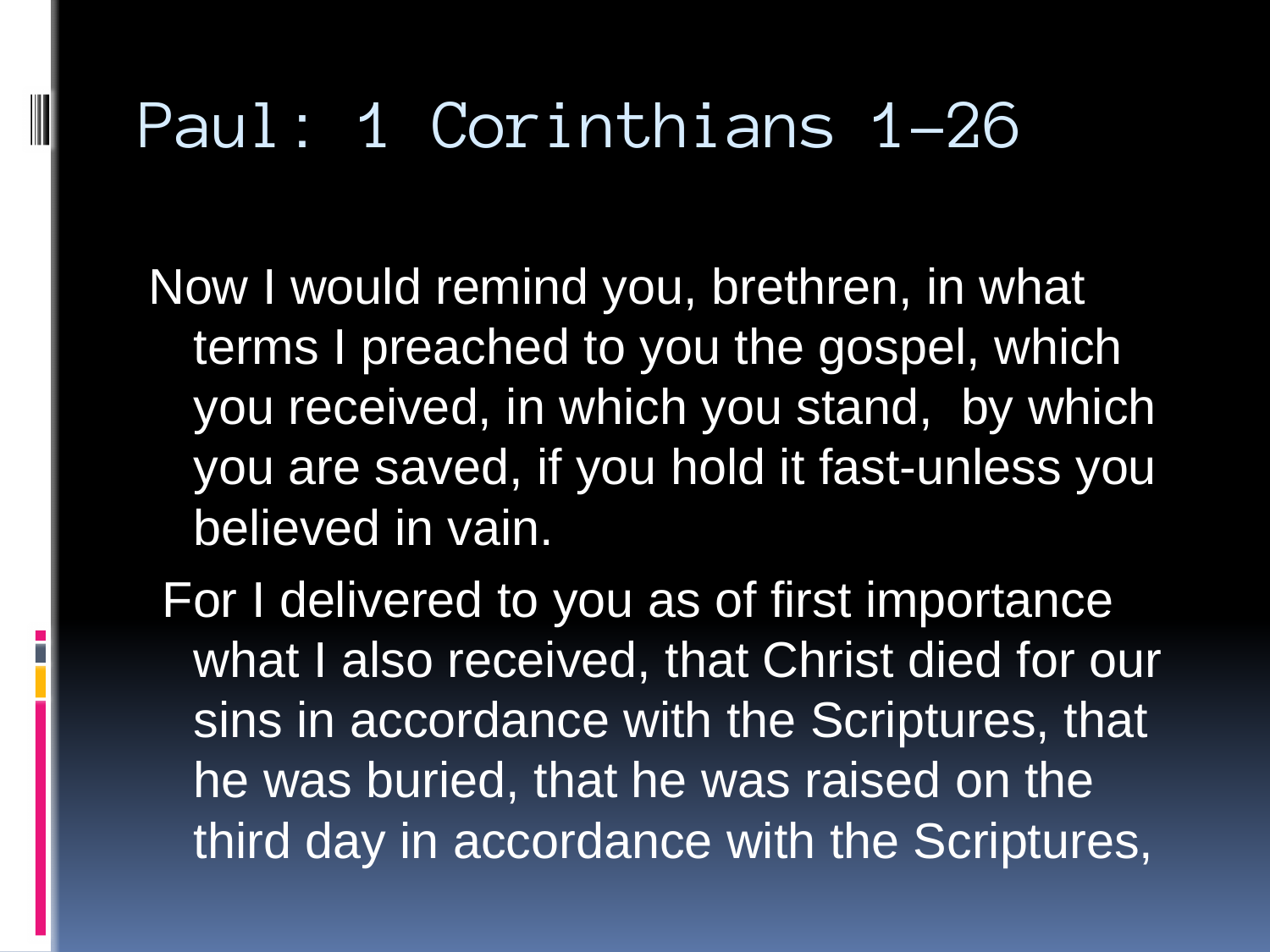

# Paul: 1 Corinthians 1-26
Now I would remind you, brethren, in what terms I preached to you the gospel, which you received, in which you stand,  by which you are saved, if you hold it fast-unless you believed in vain.
 For I delivered to you as of first importance what I also received, that Christ died for our sins in accordance with the Scriptures, that he was buried, that he was raised on the third day in accordance with the Scriptures,